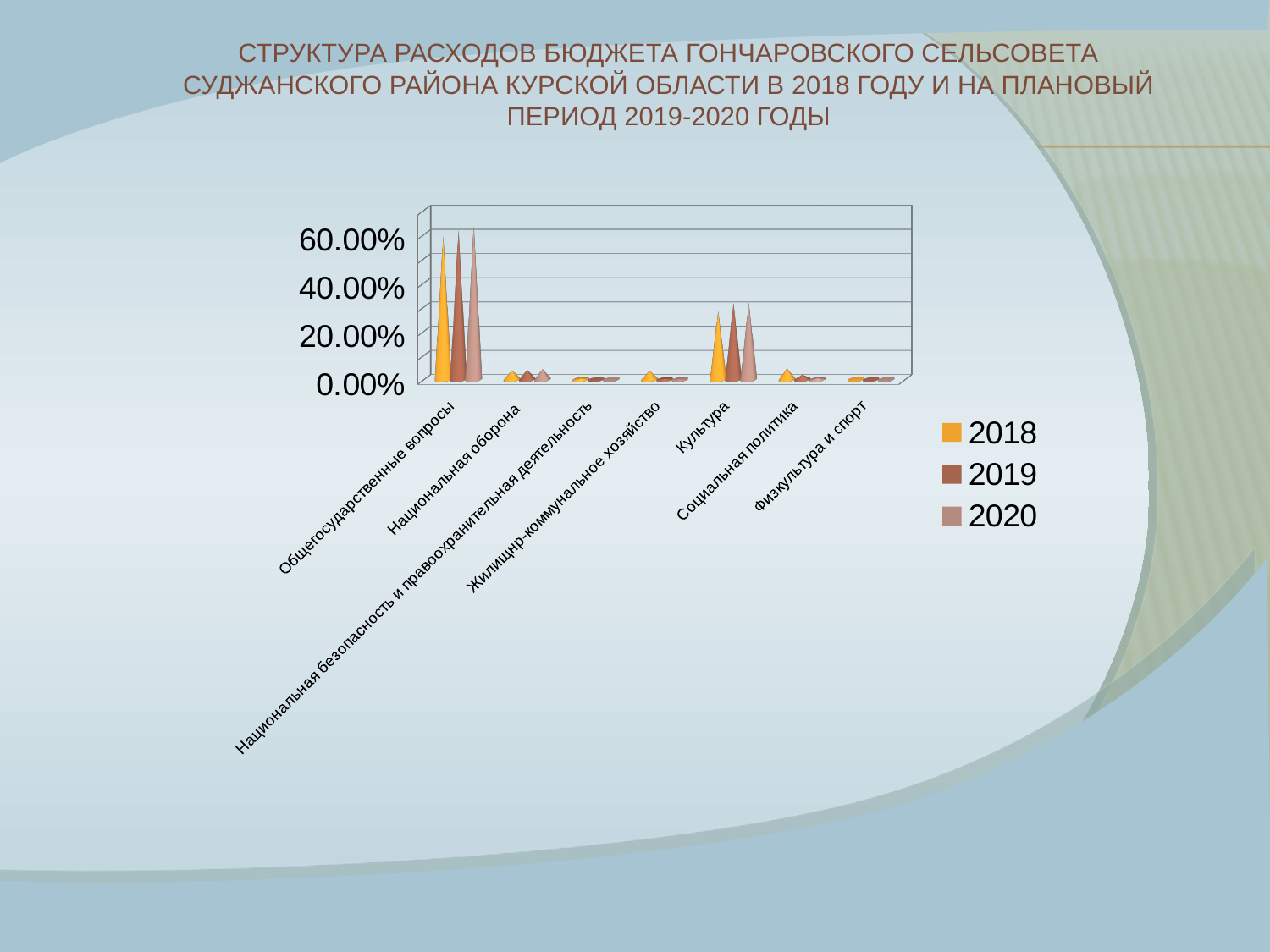

# Структура расходов бюджета Гончаровского сельсовета Суджанского района Курской области в 2018 году И НА ПЛАНОВЫЙ ПЕРИОД 2019-2020 ГОДЫ

[unsupported chart]